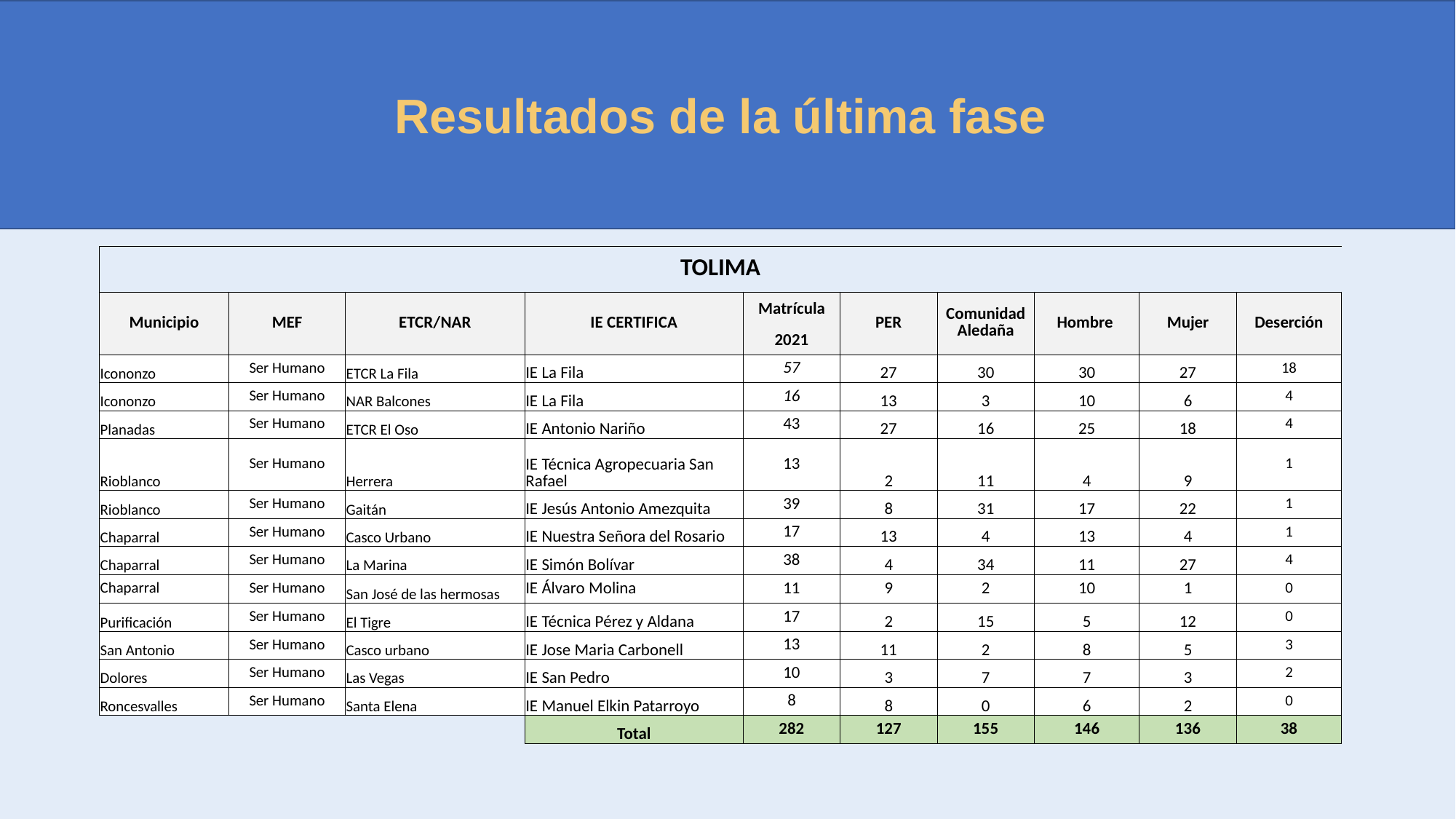

Resultados de la última fase
| TOLIMA |  |  |  |  |  |  |  |  |  |
| --- | --- | --- | --- | --- | --- | --- | --- | --- | --- |
| Municipio | MEF | ETCR/NAR | IE CERTIFICA | Matrícula | PER | Comunidad Aledaña | Hombre | Mujer | Deserción |
|  |  |  |  | 2021 |  |  |  |  |  |
| Icononzo | Ser Humano | ETCR La Fila | IE La Fila | 57 | 27 | 30 | 30 | 27 | 18 |
| Icononzo | Ser Humano | NAR Balcones | IE La Fila | 16 | 13 | 3 | 10 | 6 | 4 |
| Planadas | Ser Humano | ETCR El Oso | IE Antonio Nariño | 43 | 27 | 16 | 25 | 18 | 4 |
| Rioblanco | Ser Humano | Herrera | IE Técnica Agropecuaria San Rafael | 13 | 2 | 11 | 4 | 9 | 1 |
| Rioblanco | Ser Humano | Gaitán | IE Jesús Antonio Amezquita | 39 | 8 | 31 | 17 | 22 | 1 |
| Chaparral | Ser Humano | Casco Urbano | IE Nuestra Señora del Rosario | 17 | 13 | 4 | 13 | 4 | 1 |
| Chaparral | Ser Humano | La Marina | IE Simón Bolívar | 38 | 4 | 34 | 11 | 27 | 4 |
| Chaparral | Ser Humano | San José de las hermosas | IE Álvaro Molina | 11 | 9 | 2 | 10 | 1 | 0 |
| Purificación | Ser Humano | El Tigre | IE Técnica Pérez y Aldana | 17 | 2 | 15 | 5 | 12 | 0 |
| San Antonio | Ser Humano | Casco urbano | IE Jose Maria Carbonell | 13 | 11 | 2 | 8 | 5 | 3 |
| Dolores | Ser Humano | Las Vegas | IE San Pedro | 10 | 3 | 7 | 7 | 3 | 2 |
| Roncesvalles | Ser Humano | Santa Elena | IE Manuel Elkin Patarroyo | 8 | 8 | 0 | 6 | 2 | 0 |
|  |  |  | Total | 282 | 127 | 155 | 146 | 136 | 38 |